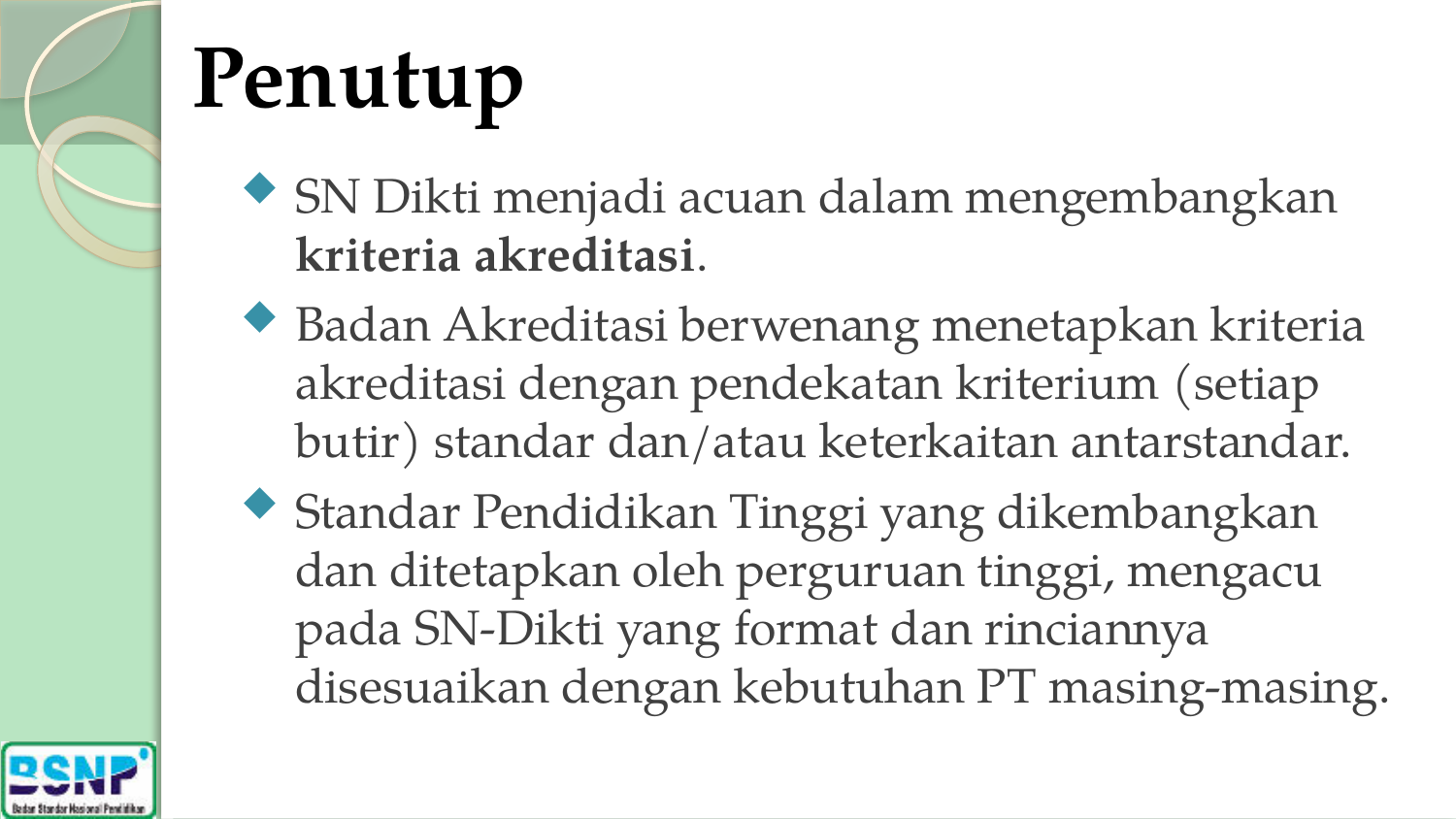

# Penutup
SN Dikti menjadi acuan dalam mengembangkan kriteria akreditasi.
Badan Akreditasi berwenang menetapkan kriteria akreditasi dengan pendekatan kriterium (setiap butir) standar dan/atau keterkaitan antarstandar.
Standar Pendidikan Tinggi yang dikembangkan dan ditetapkan oleh perguruan tinggi, mengacu pada SN-Dikti yang format dan rinciannya disesuaikan dengan kebutuhan PT masing-masing.